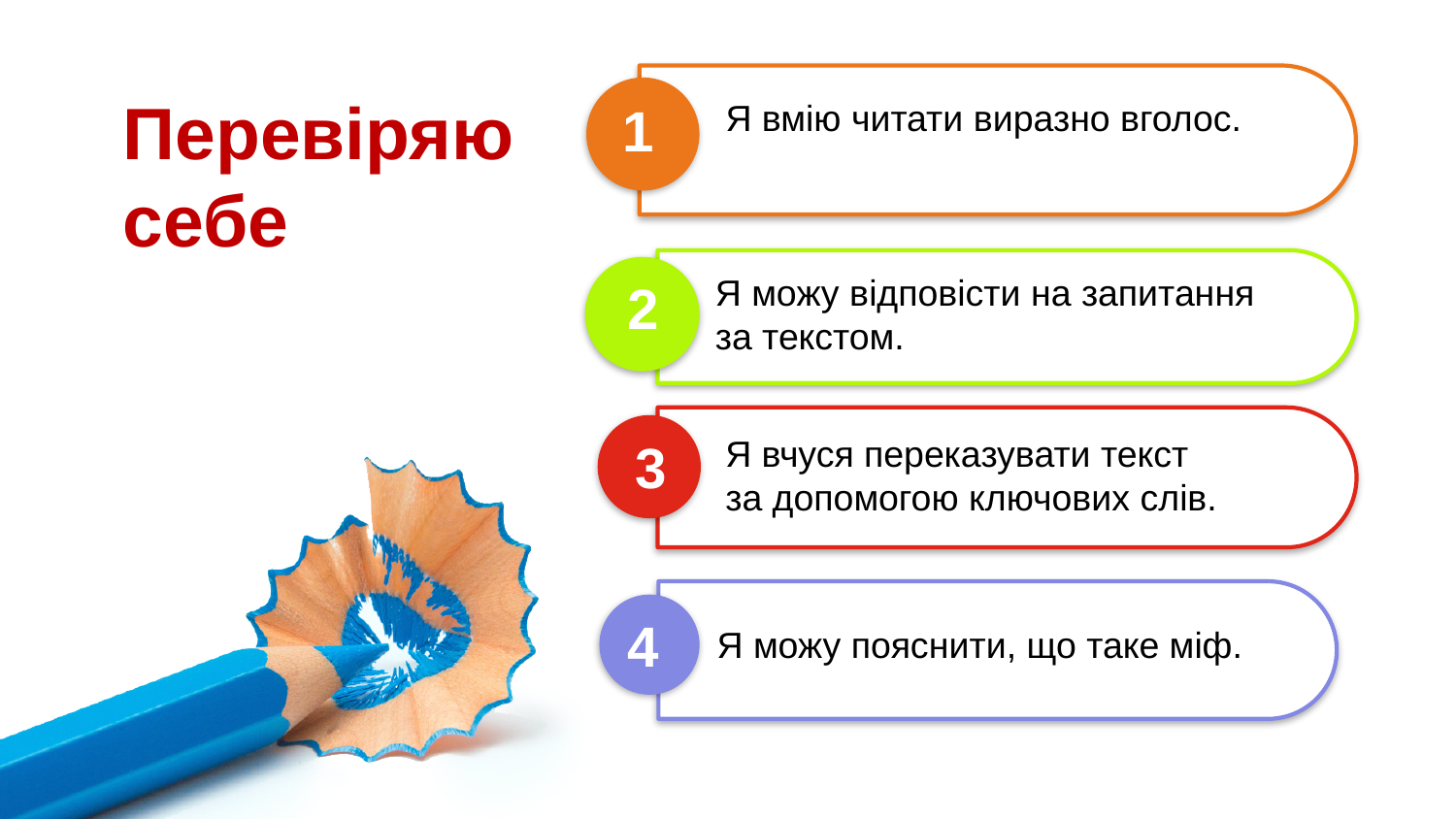

Перевіряю себе

1
Я вмію читати виразно вголос.

Я можу відповісти на запитання
за текстом.

2

Я вчуся переказувати текст
за допомогою ключових слів.
3

4
Я можу пояснити, що таке міф.